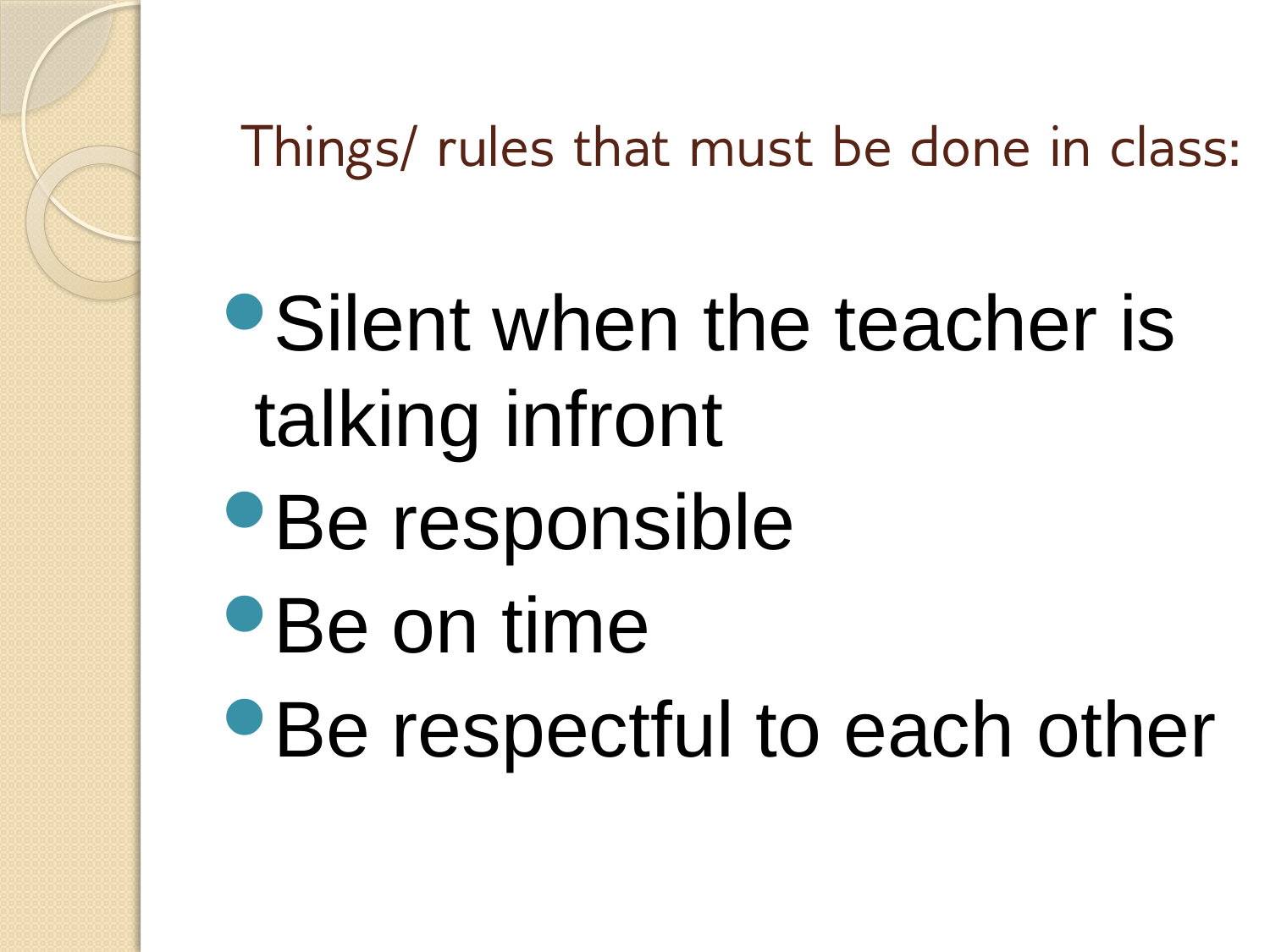

# Things/ rules that must be done in class:

Silent when the teacher is talking infront
Be responsible
Be on time
Be respectful to each other